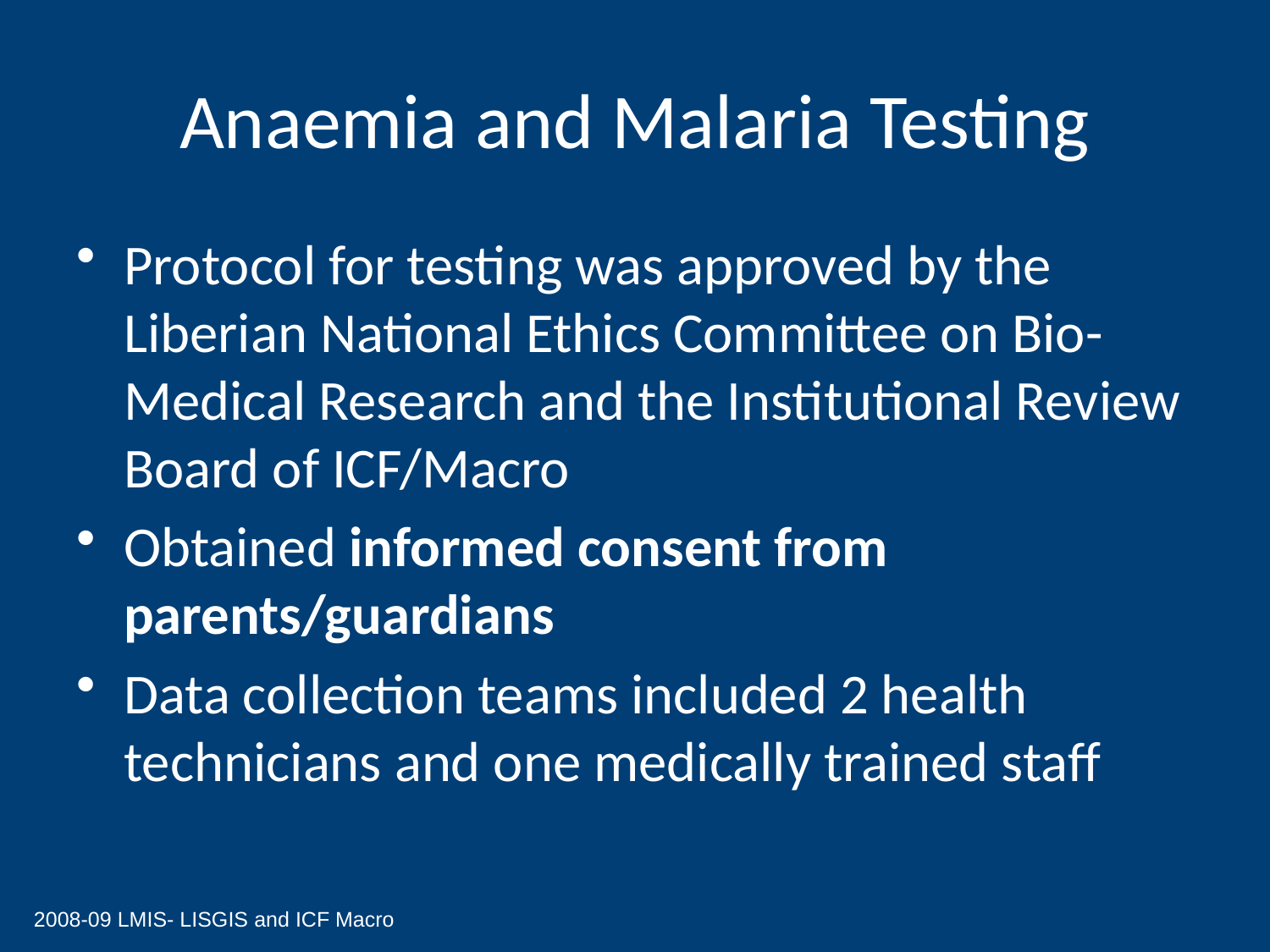

# Anaemia and Malaria Testing
Protocol for testing was approved by the Liberian National Ethics Committee on Bio-Medical Research and the Institutional Review Board of ICF/Macro
Obtained informed consent from parents/guardians
Data collection teams included 2 health technicians and one medically trained staff
2008-09 LMIS- LISGIS and ICF Macro